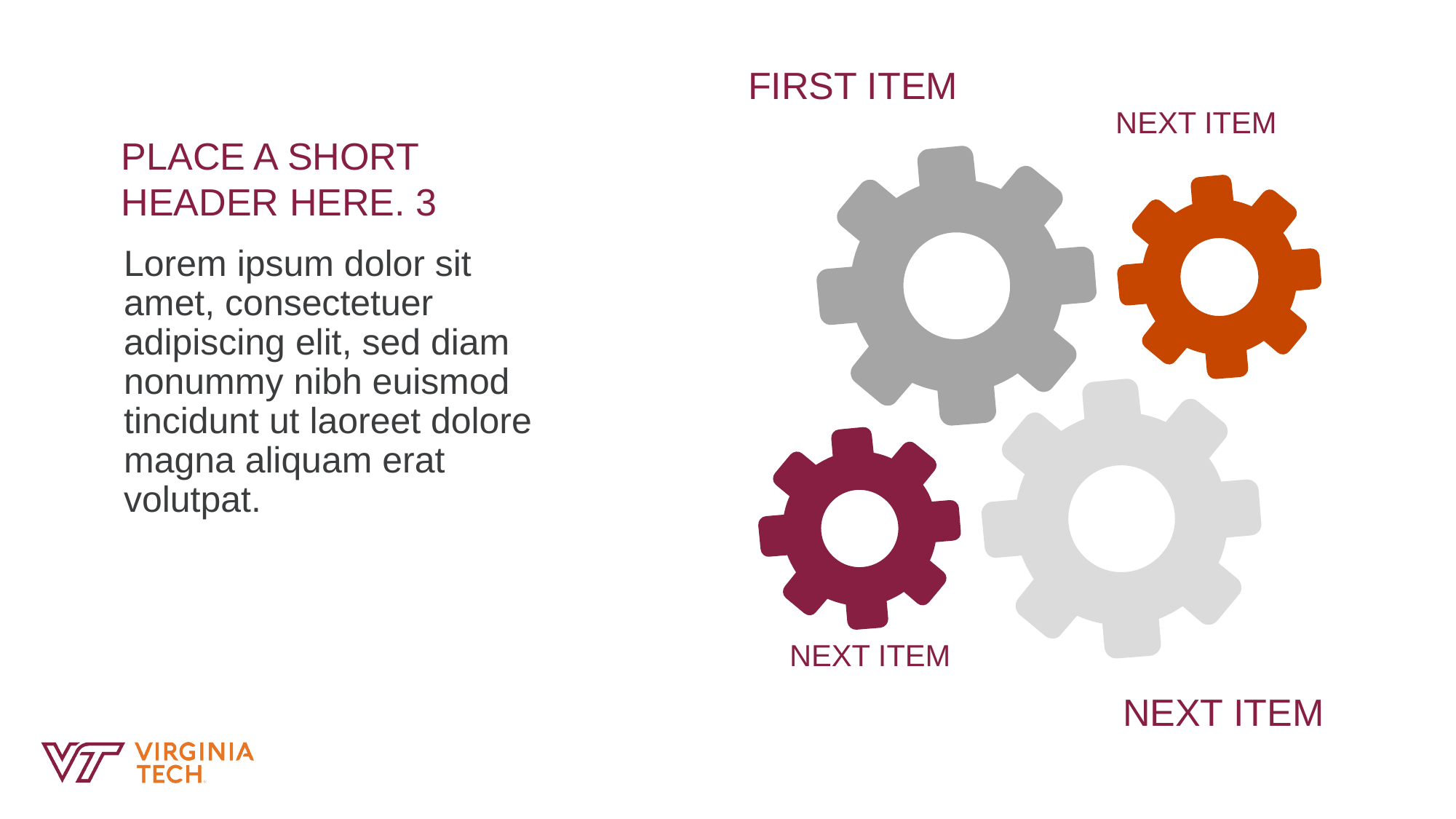

FIRST ITEM
# PLACE A SHORT HEADER HERE. 3
NEXT ITEM

Lorem ipsum dolor sit amet, consectetuer adipiscing elit, sed diam nonummy nibh euismod tincidunt ut laoreet dolore magna aliquam erat volutpat.
NEXT ITEM
NEXT ITEM